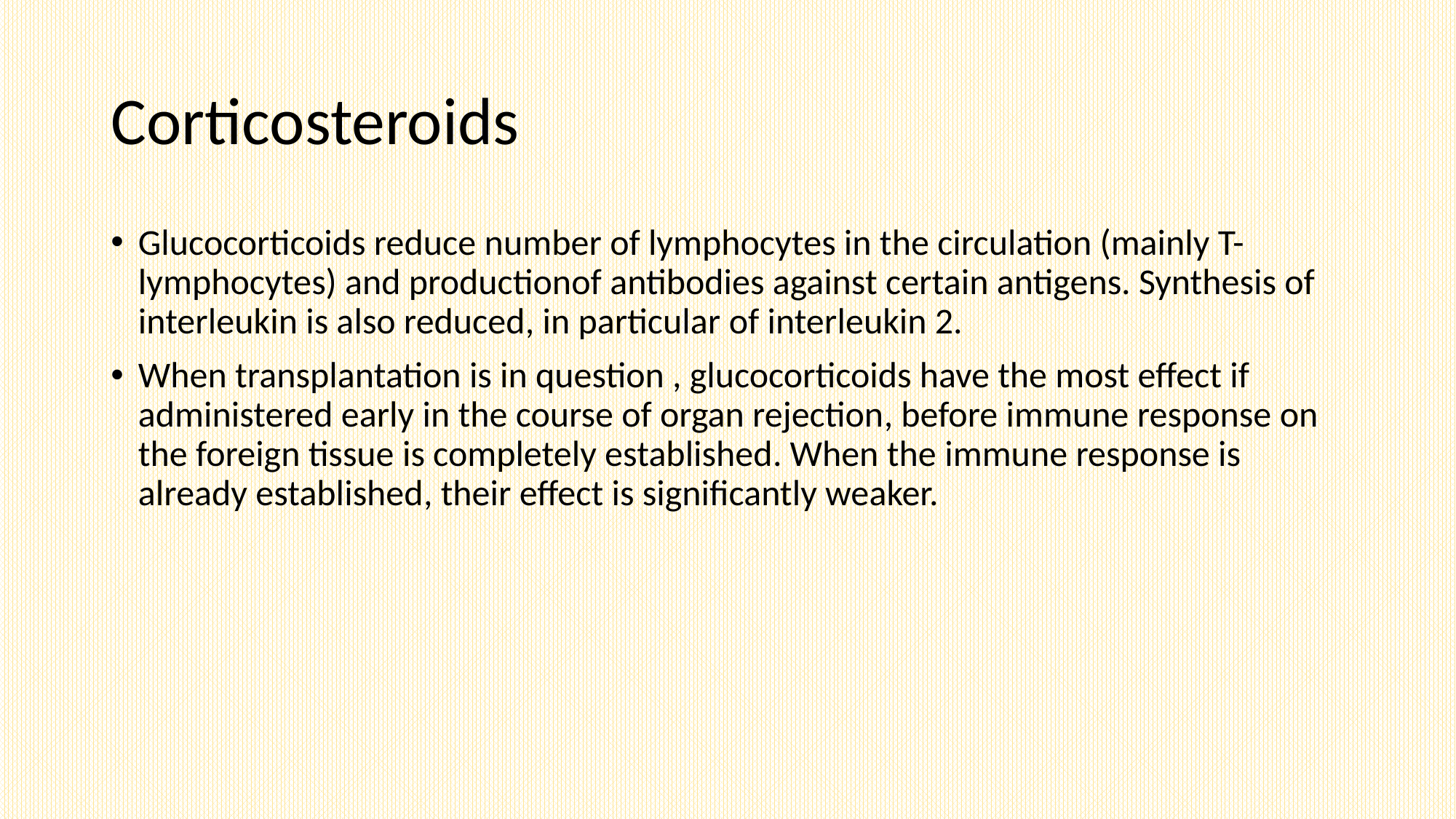

# Corticosteroids
Glucocorticoids reduce number of lymphocytes in the circulation (mainly T- lymphocytes) and productionof antibodies against certain antigens. Synthesis of interleukin is also reduced, in particular of interleukin 2.
When transplantation is in question , glucocorticoids have the most effect if administered early in the course of organ rejection, before immune response on the foreign tissue is completely established. When the immune response is already established, their effect is significantly weaker.